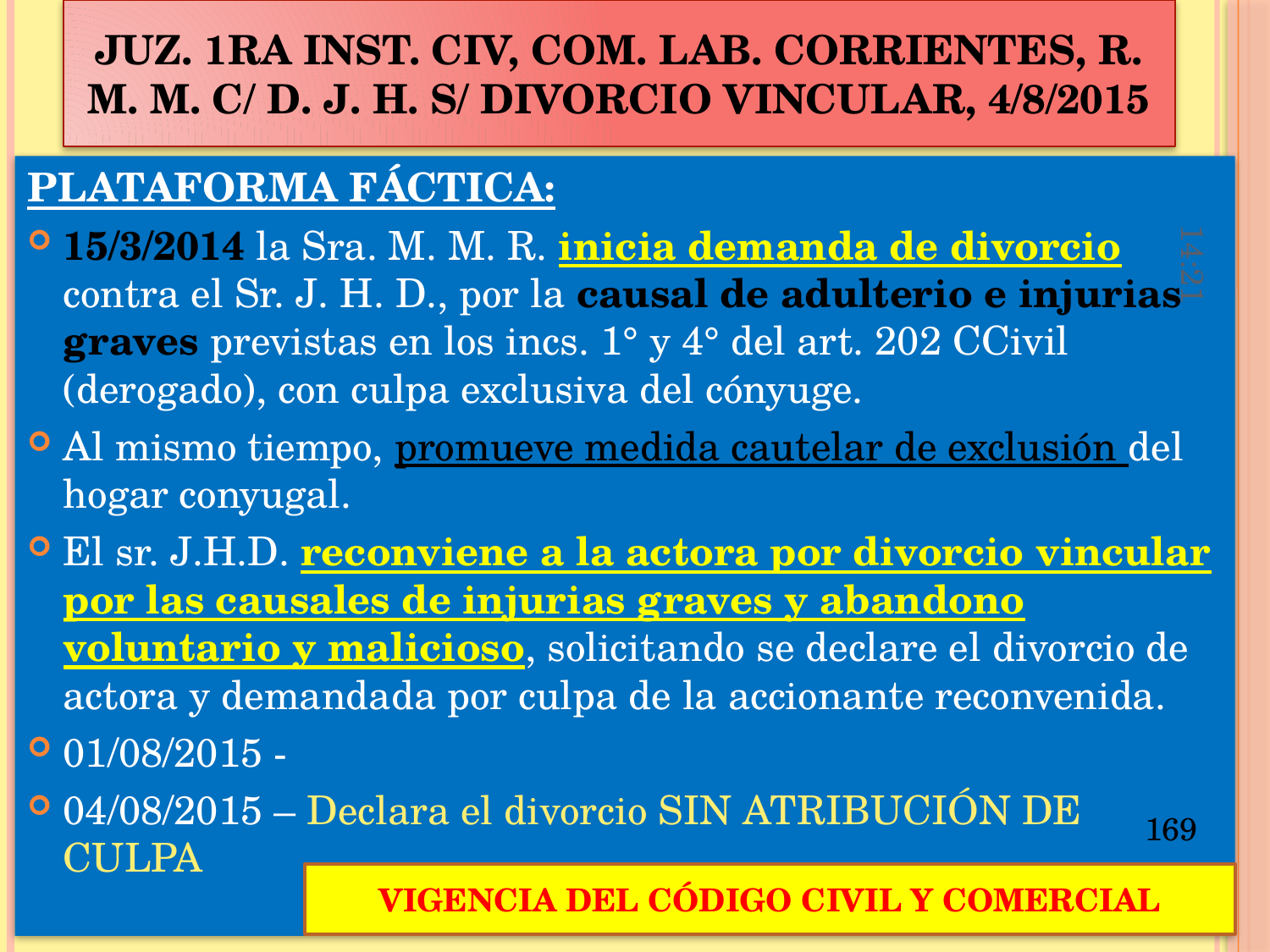

# JUZ. 1RA INST. CIV, COM. LAB. CORRIENTES, R. M. M. C/ D. J. H. S/ DIVORCIO VINCULAR, 4/8/2015
14:21
PLATAFORMA FÁCTICA:
15/3/2014 la Sra. M. M. R. inicia demanda de divorcio contra el Sr. J. H. D., por la causal de adulterio e injurias graves previstas en los incs. 1° y 4° del art. 202 CCivil (derogado), con culpa exclusiva del cónyuge.
Al mismo tiempo, promueve medida cautelar de exclusión del hogar conyugal.
El sr. J.H.D. reconviene a la actora por divorcio vincular por las causales de injurias graves y abandono voluntario y malicioso, solicitando se declare el divorcio de actora y demandada por culpa de la accionante reconvenida.
01/08/2015 -
04/08/2015 – Declara el divorcio SIN ATRIBUCIÓN DE CULPA

169
VIGENCIA DEL CÓDIGO CIVIL Y COMERCIAL